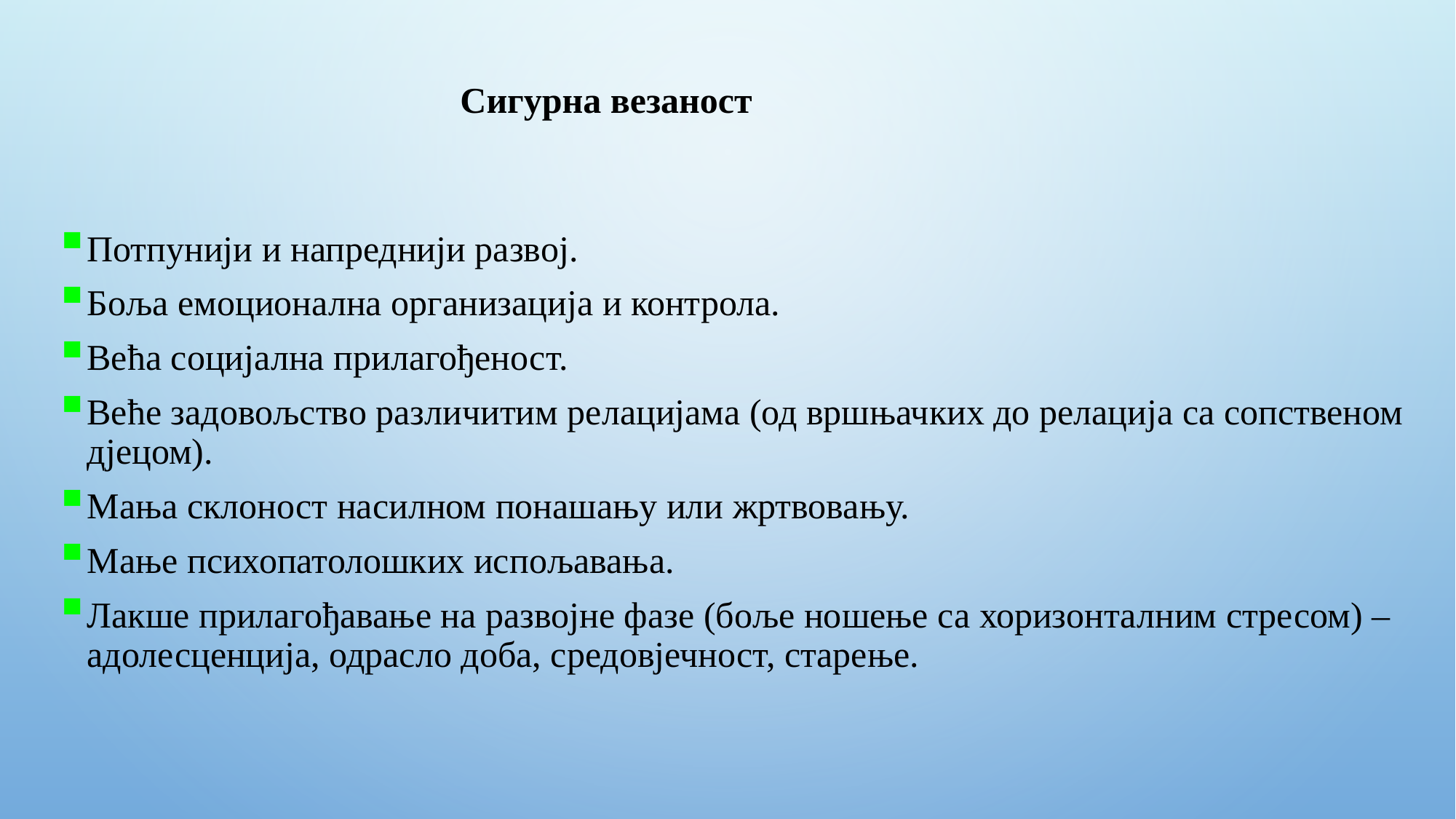

# Сигурна везаност

Потпунији и напреднији развој.
Боља емоционална организација и контрола.
Већа социјална прилагођеност.
Веће задовољство различитим релацијама (од вршњачких до релација са сопственом дјецом).
Мања склоност насилном понашању или жртвовању.
Мање психопатолошких испољавања.
Лакше прилагођавање на развојне фазе (боље ношење са хоризонталним стресом) – адолесценција, одрасло доба, средовјечност, старење.